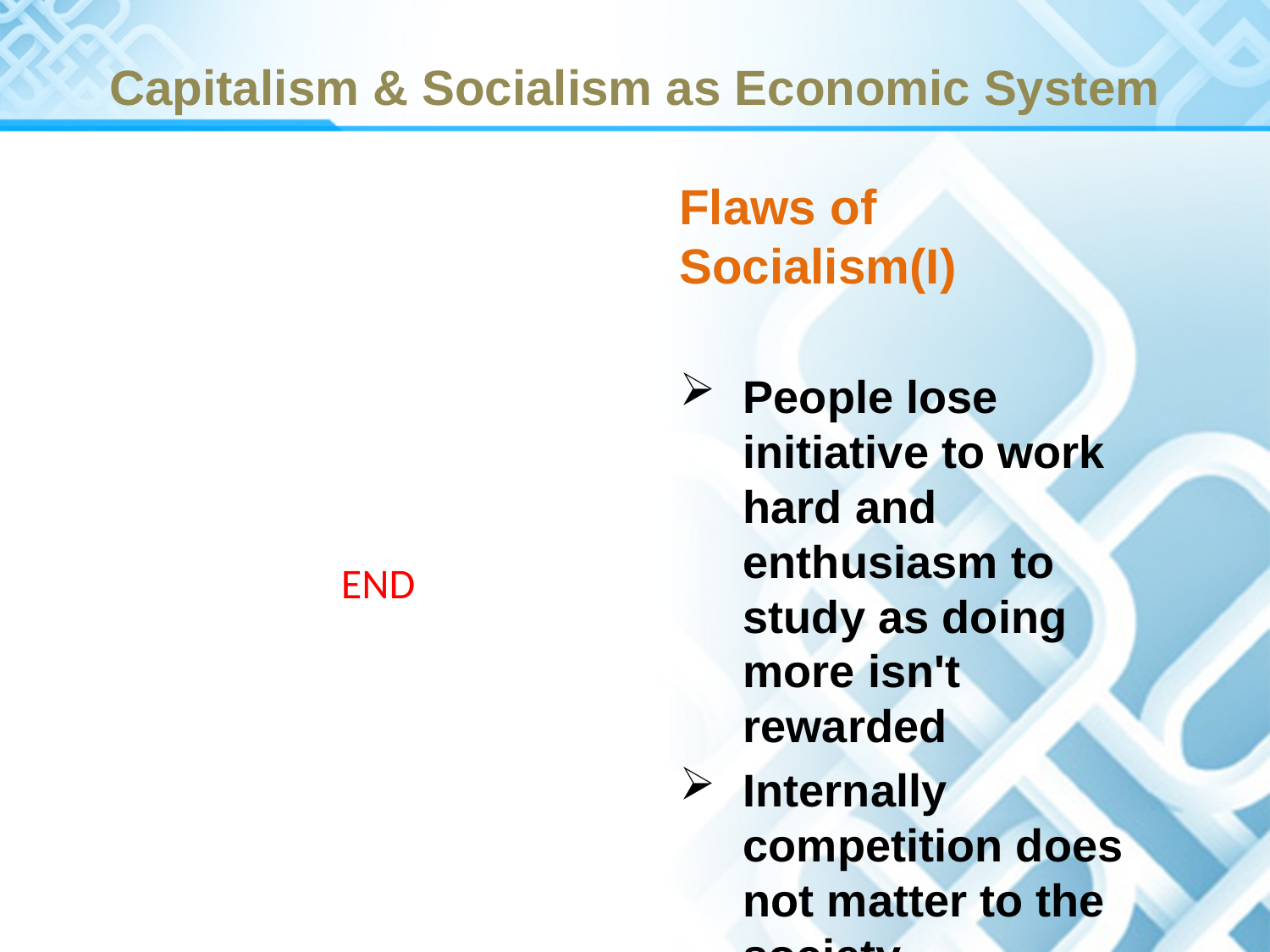

# Capitalism & Socialism as Economic System
Flaws of Socialism(I)

People lose initiative to work hard and enthusiasm to study as doing more isn't rewarded
Internally competition does not matter to the society
END